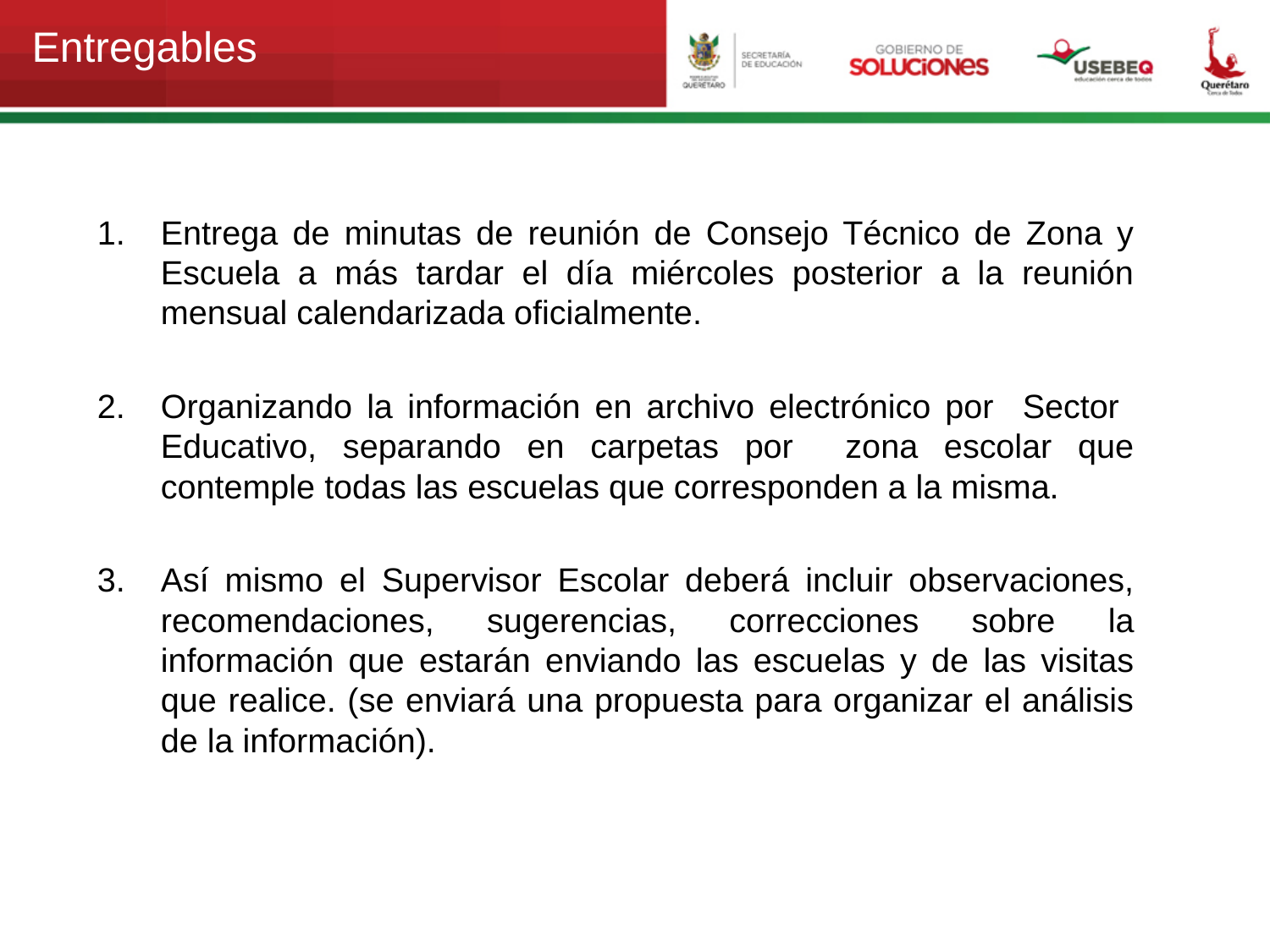

Entregables

Entrega de minutas de reunión de Consejo Técnico de Zona y Escuela a más tardar el día miércoles posterior a la reunión mensual calendarizada oficialmente.

Organizando la información en archivo electrónico por  Sector  Educativo, separando en carpetas por  zona escolar que contemple todas las escuelas que corresponden a la misma.

Así mismo el Supervisor Escolar deberá incluir observaciones, recomendaciones, sugerencias, correcciones sobre la información que estarán enviando las escuelas y de las visitas que realice. (se enviará una propuesta para organizar el análisis de la información).